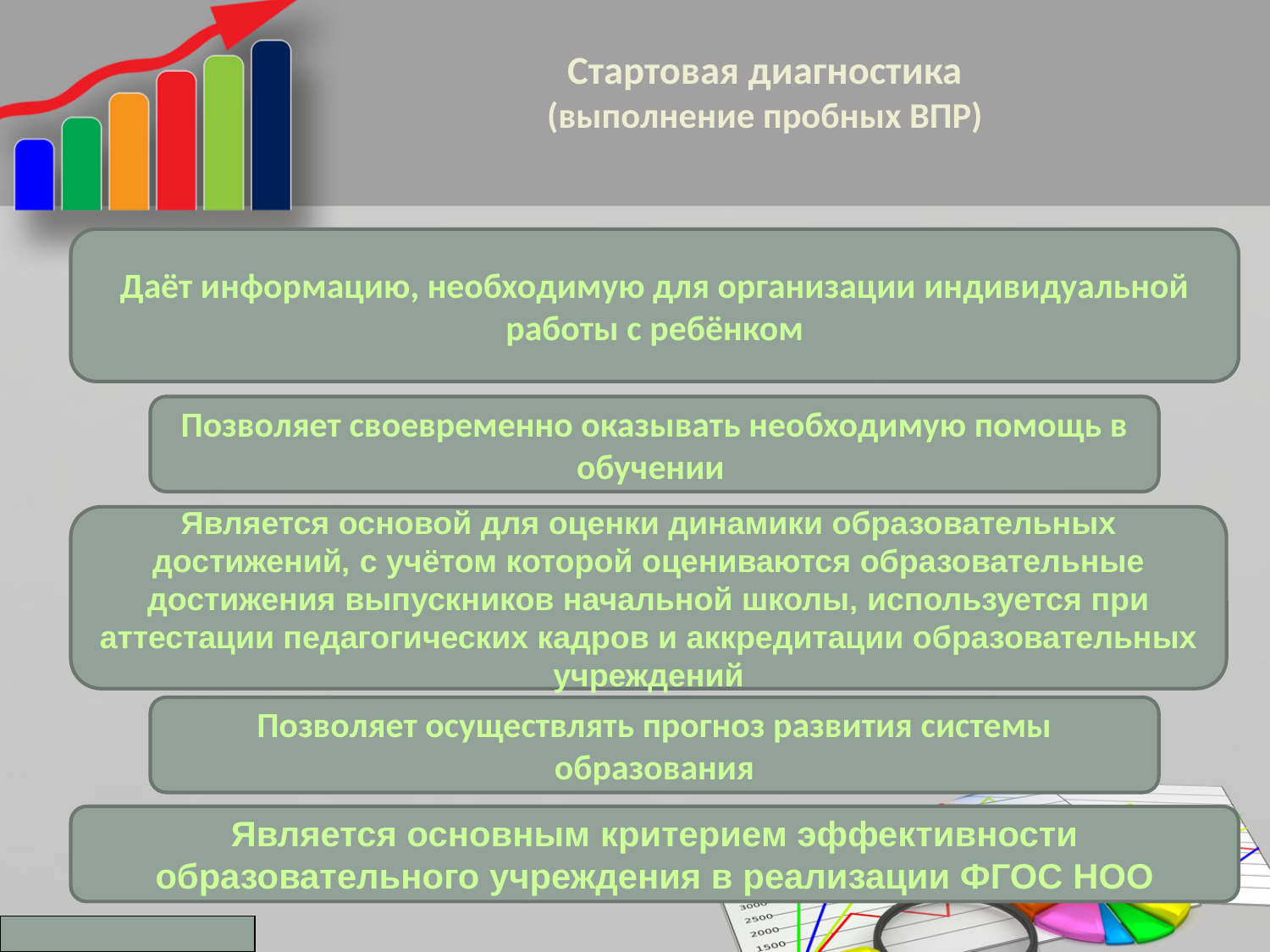

Стартовая диагностика
(выполнение пробных ВПР)
Даёт информацию, необходимую для организации индивидуальной работы с ребёнком
Позволяет своевременно оказывать необходимую помощь в обучении
Является основой для оценки динамики образовательных достижений, с учётом которой оцениваются образовательные достижения выпускников начальной школы, используется при аттестации педагогических кадров и аккредитации образовательных учреждений
Позволяет осуществлять прогноз развития системы образования
Является основным критерием эффективности образовательного учреждения в реализации ФГОС НОО